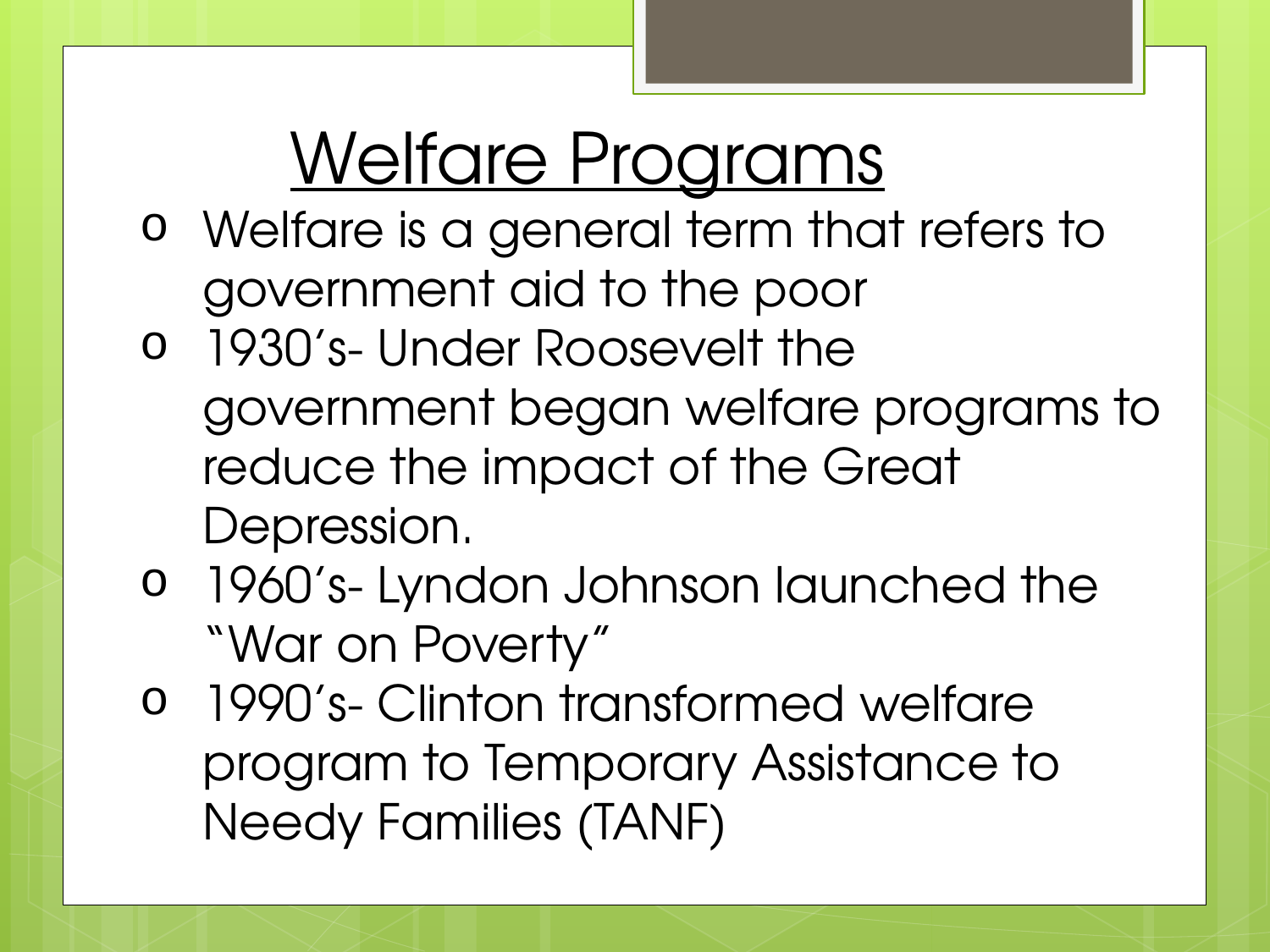

Welfare Programs
Welfare is a general term that refers to government aid to the poor
1930’s- Under Roosevelt the government began welfare programs to reduce the impact of the Great Depression.
1960’s- Lyndon Johnson launched the “War on Poverty”
1990’s- Clinton transformed welfare program to Temporary Assistance to Needy Families (TANF)